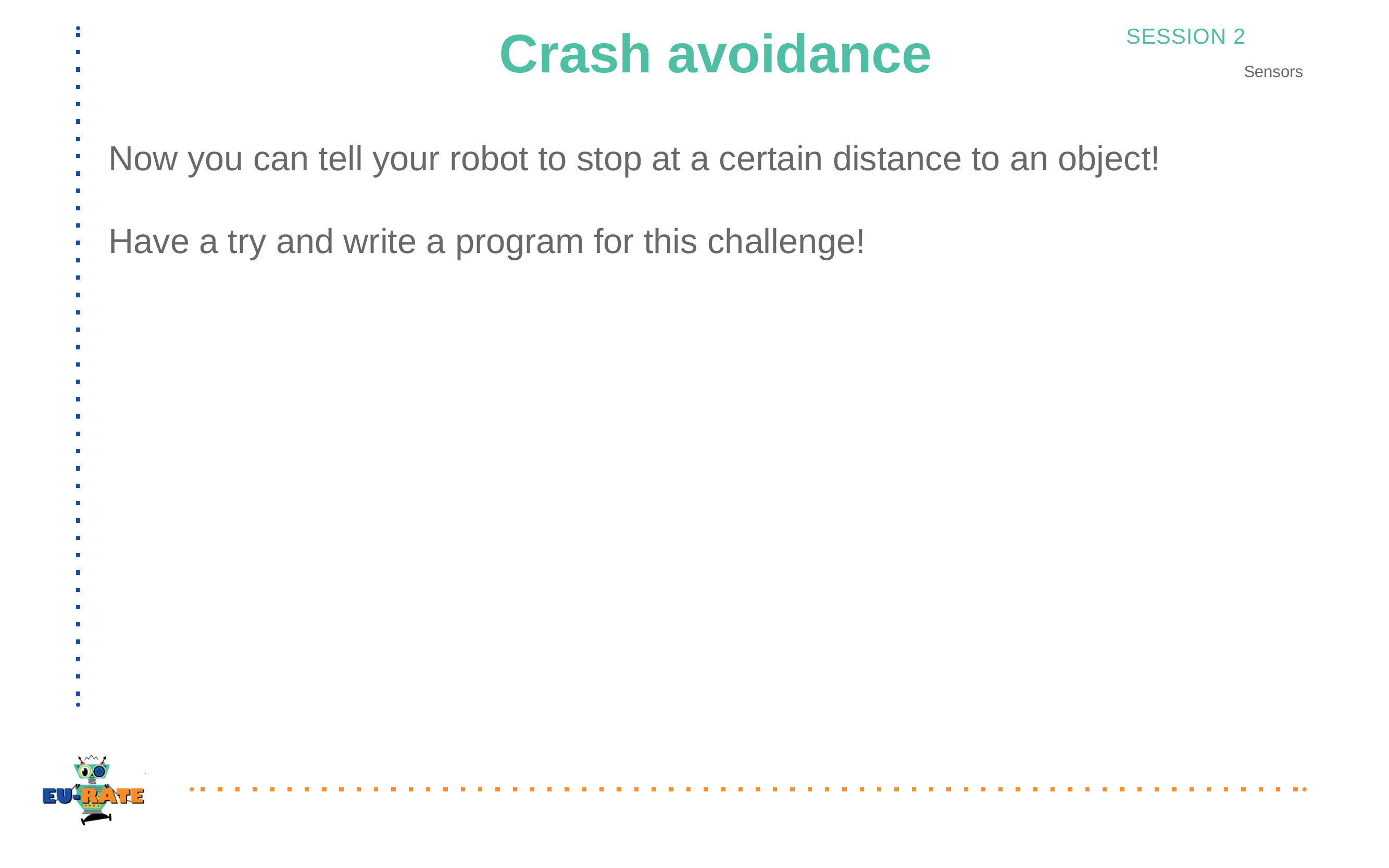

# Crash avoidance
SESSION 2
Sensors
Now you can tell your robot to stop at a certain distance to an object!

Have a try and write a program for this challenge!